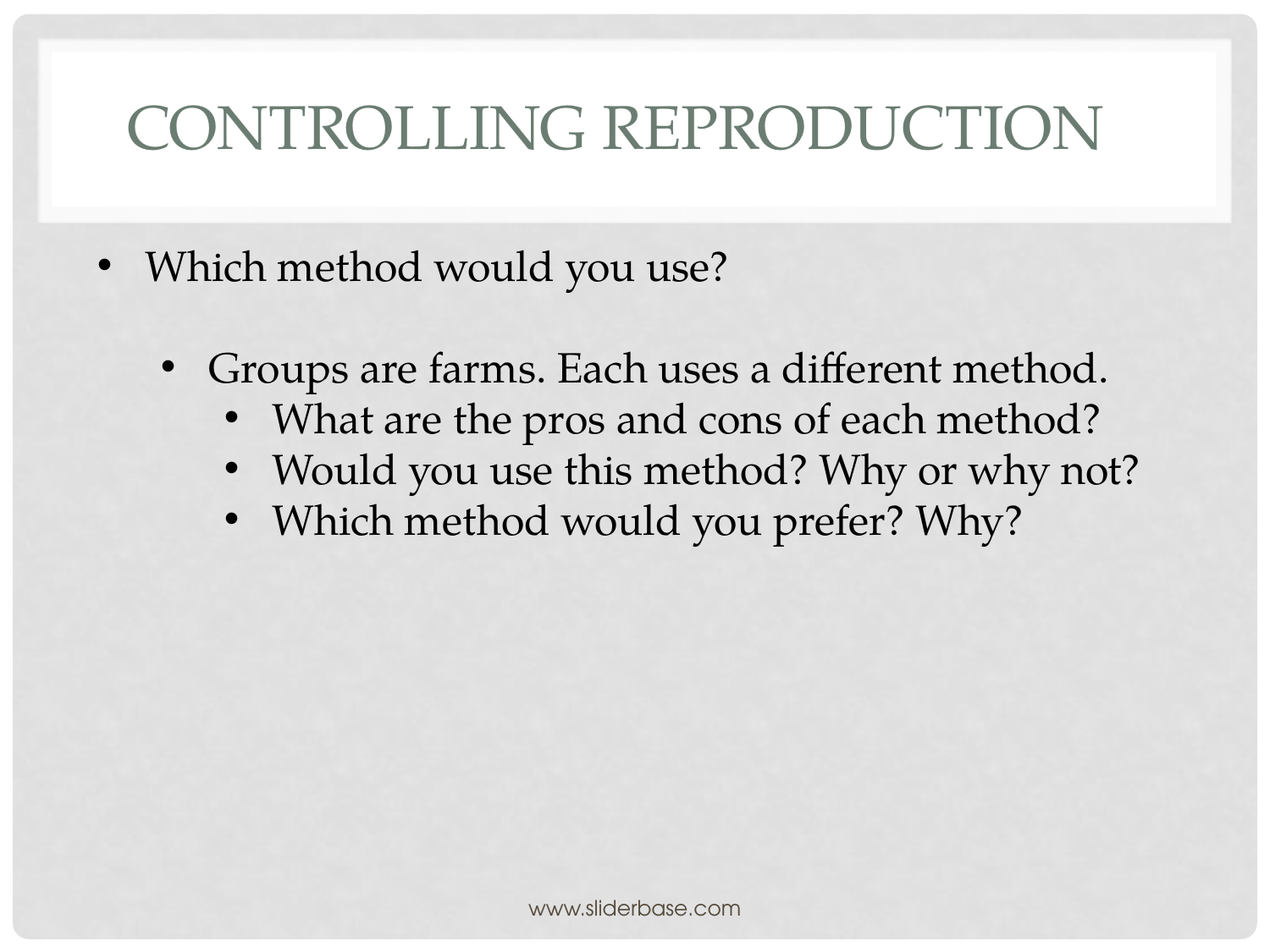

# Controlling Reproduction
Which method would you use?

Groups are farms. Each uses a different method.
What are the pros and cons of each method?
Would you use this method? Why or why not?
Which method would you prefer? Why?

www.sliderbase.com